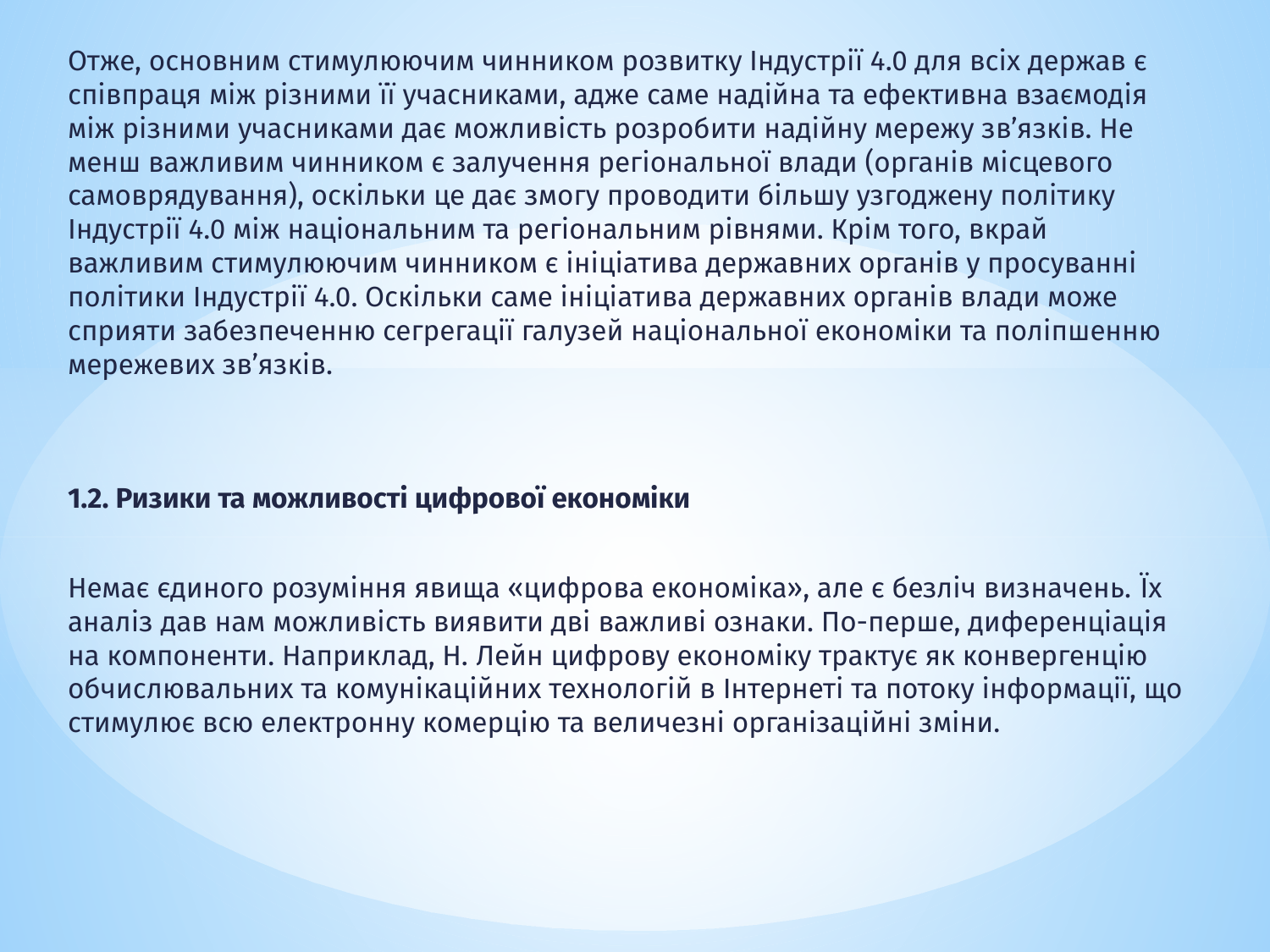

Отже, основним стимулюючим чинником розвитку Індустрії 4.0 для всіх держав є співпраця між різними її учасниками, адже саме надійна та ефективна взаємодія між різними учасниками дає можливість розробити надійну мережу зв’язків. Не менш важливим чинником є залучення регіональної влади (органів місцевого самоврядування), оскільки це дає змогу проводити більшу узгоджену політику Індустрії 4.0 між національним та регіональним рівнями. Крім того, вкрай важливим стимулюючим чинником є ініціатива державних органів у просуванні політики Індустрії 4.0. Оскільки саме ініціатива державних органів влади може сприяти забезпеченню сегрегації галузей національної економіки та поліпшенню мережевих зв’язків.

1.2. Ризики та можливості цифрової економіки

Немає єдиного розуміння явища «цифрова економіка», але є безліч визначень. Їх аналіз дав нам можливість виявити дві важливі ознаки. По-перше, диференціація на компоненти. Наприклад, Н. Лейн цифрову економіку трактує як конвергенцію обчислювальних та комунікаційних технологій в Інтернеті та потоку інформації, що стимулює всю електронну комерцію та величезні організаційні зміни.